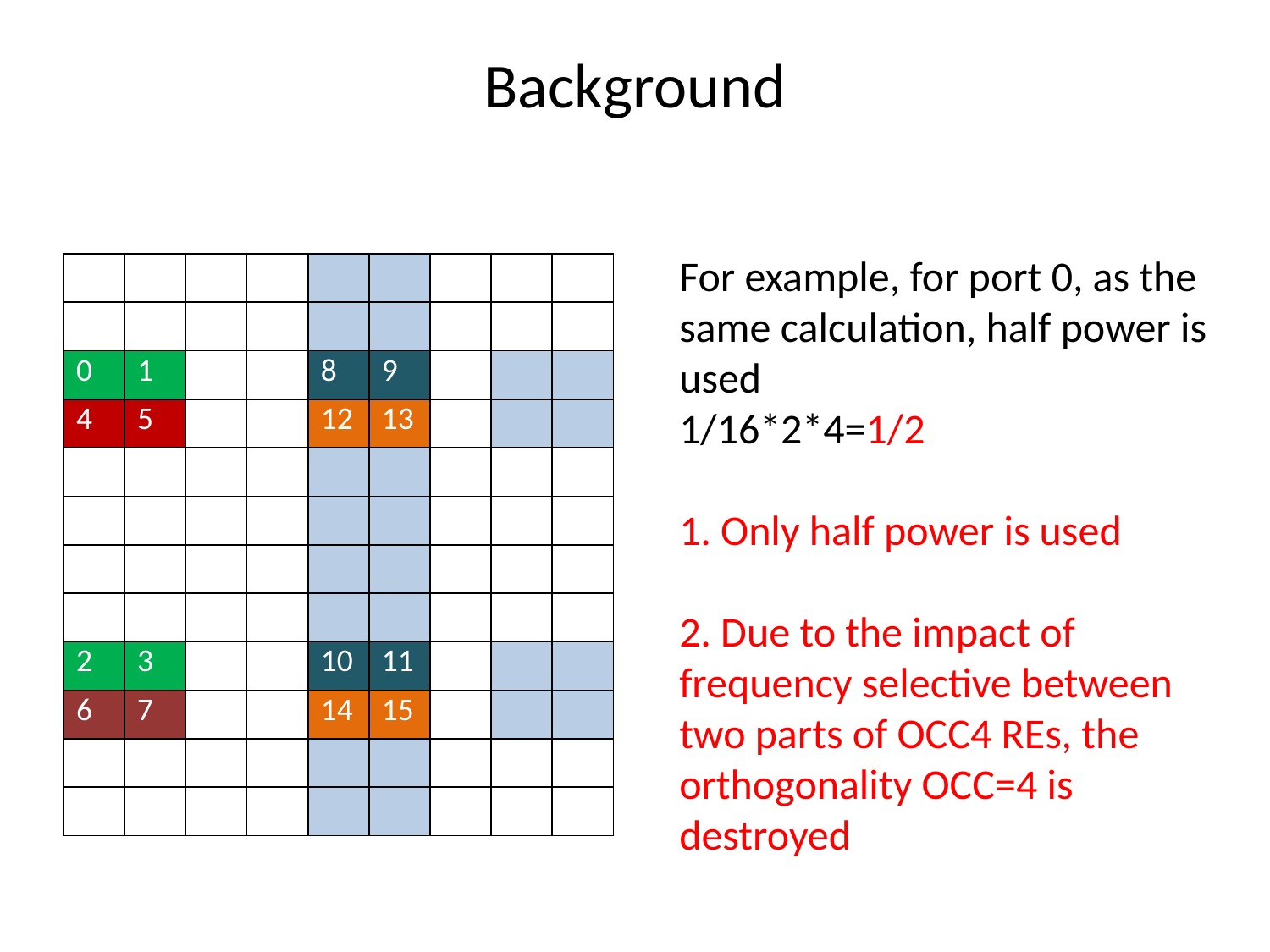

# Background
For example, for port 0, as the same calculation, half power is used
1/16*2*4=1/2

1. Only half power is used

2. Due to the impact of frequency selective between two parts of OCC4 REs, the orthogonality OCC=4 is destroyed

|  |  |  |  |  |  |  |  |  |
| --- | --- | --- | --- | --- | --- | --- | --- | --- |
|  |  |  |  |  |  |  |  |  |
| 0 | 1 |  |  | 8 | 9 |  |  |  |
| 4 | 5 |  |  | 12 | 13 |  |  |  |
|  |  |  |  |  |  |  |  |  |
|  |  |  |  |  |  |  |  |  |
|  |  |  |  |  |  |  |  |  |
|  |  |  |  |  |  |  |  |  |
| 2 | 3 |  |  | 10 | 11 |  |  |  |
| 6 | 7 |  |  | 14 | 15 |  |  |  |
|  |  |  |  |  |  |  |  |  |
|  |  |  |  |  |  |  |  |  |